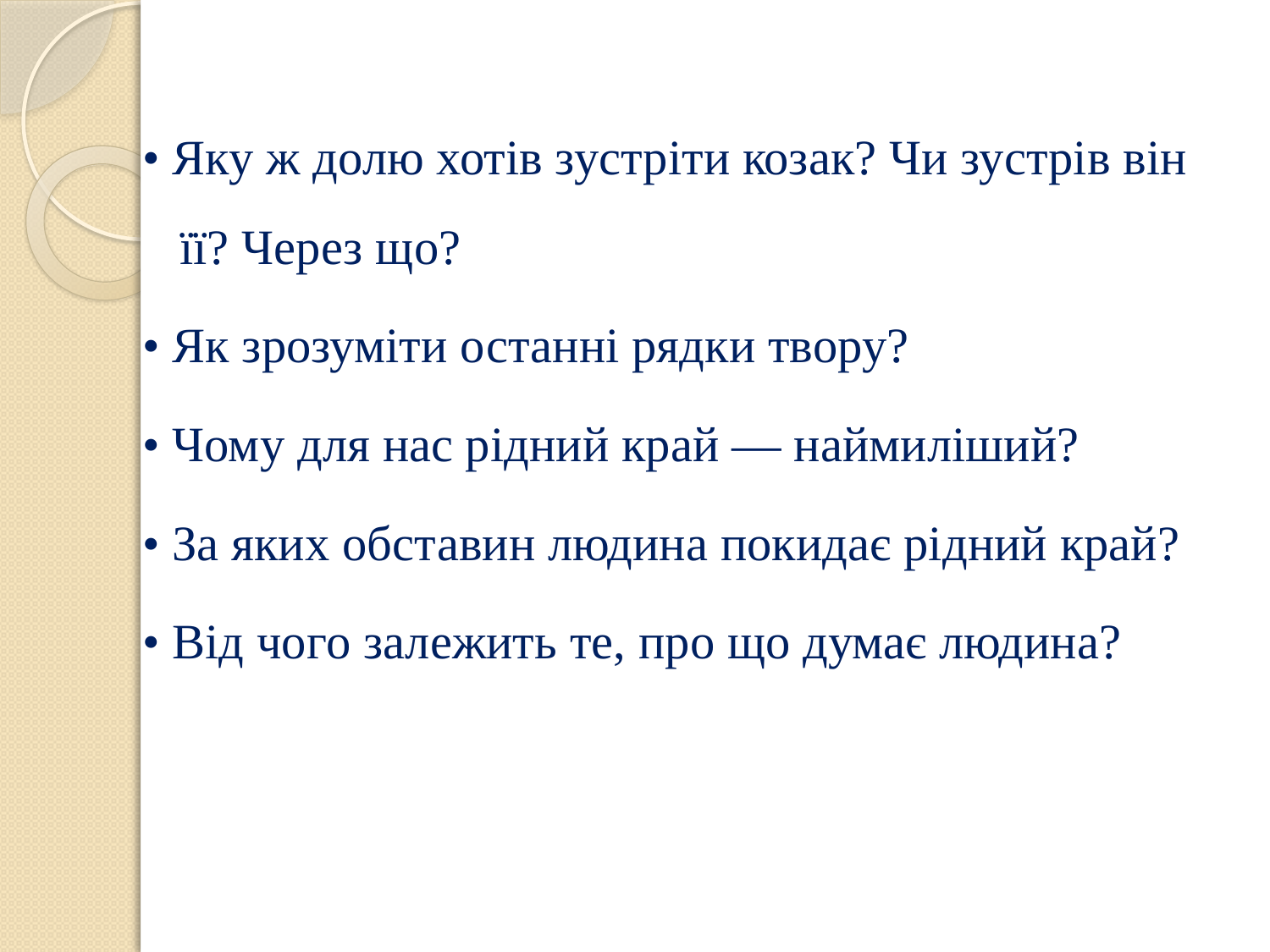

• Яку ж долю хотів зустріти козак? Чи зустрів він її? Через що?
• Як зрозуміти останні рядки твору?
• Чому для нас рідний край — наймиліший?
• За яких обставин людина покидає рідний край?
• Від чого залежить те, про що думає людина?